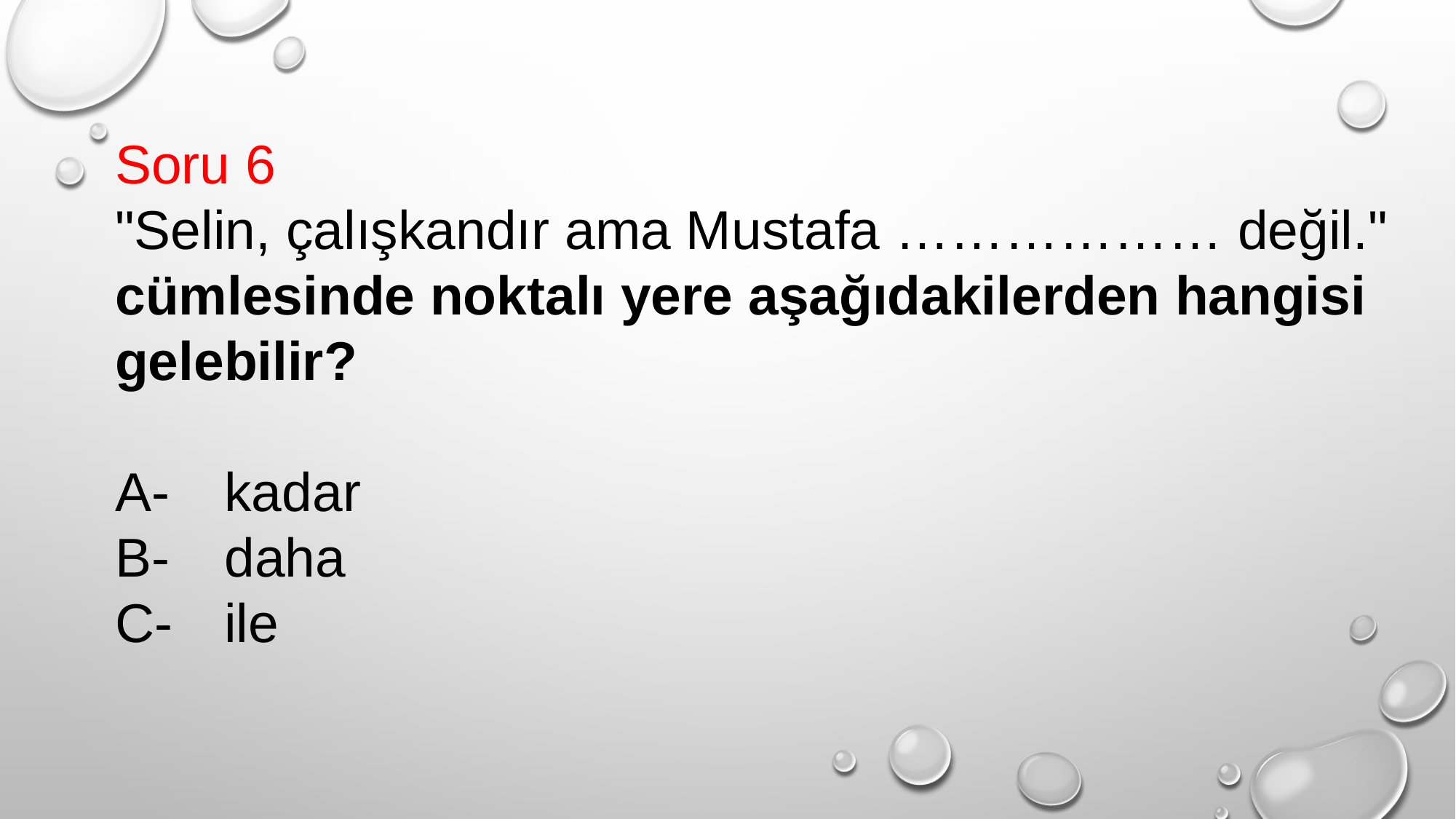

Soru 6
"Selin, çalışkandır ama Mustafa ……………… değil." cümlesinde noktalı yere aşağıdakilerden hangisi gelebilir?

A-	kadar
B-	daha
C-	ile